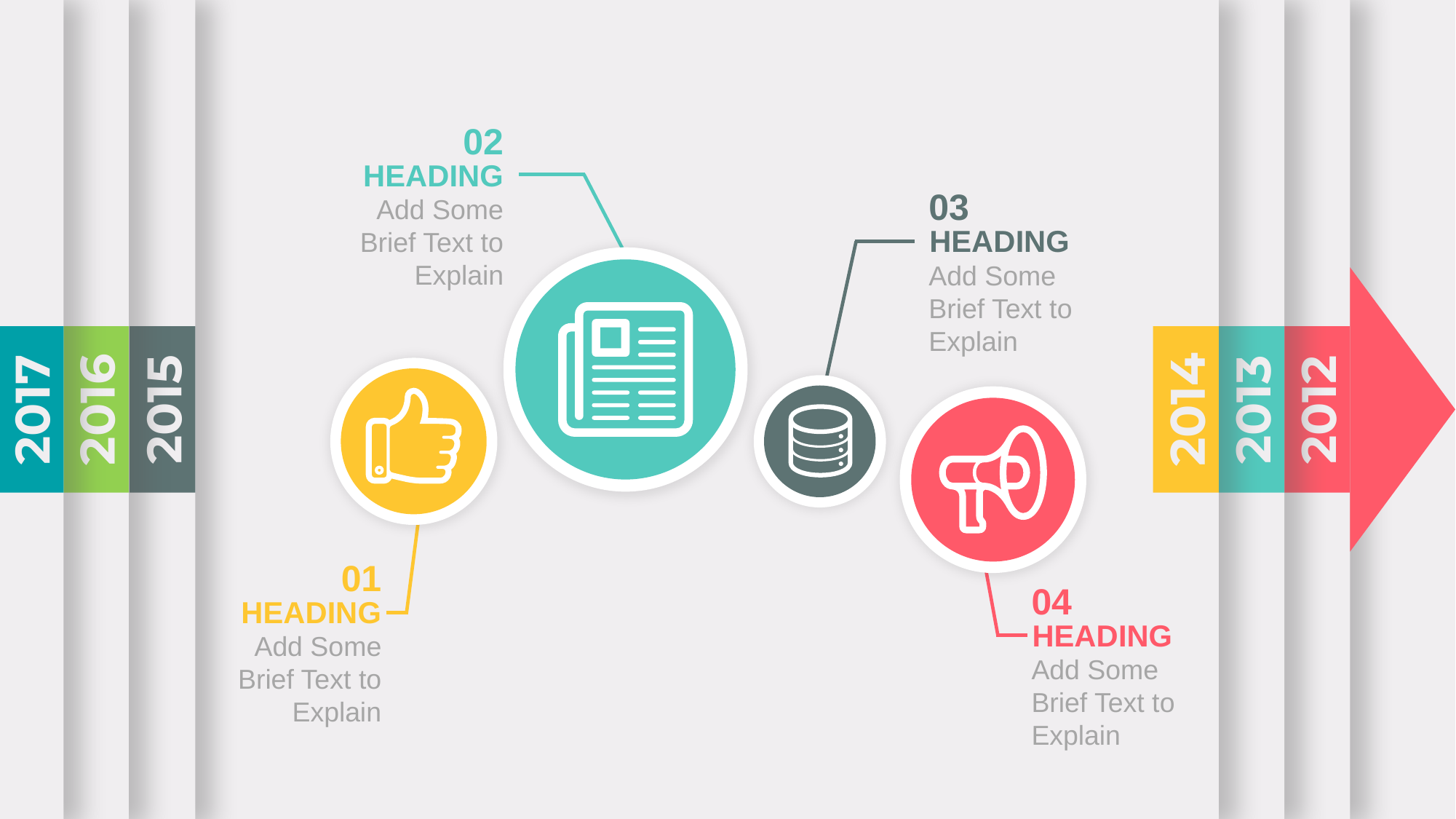

2017

2016

2015

2014

2013

2012
02
HEADING
Add Some Brief Text to Explain
03
HEADING
Add Some Brief Text to Explain

01
HEADING
Add Some Brief Text to Explain
04
HEADING
Add Some Brief Text to Explain